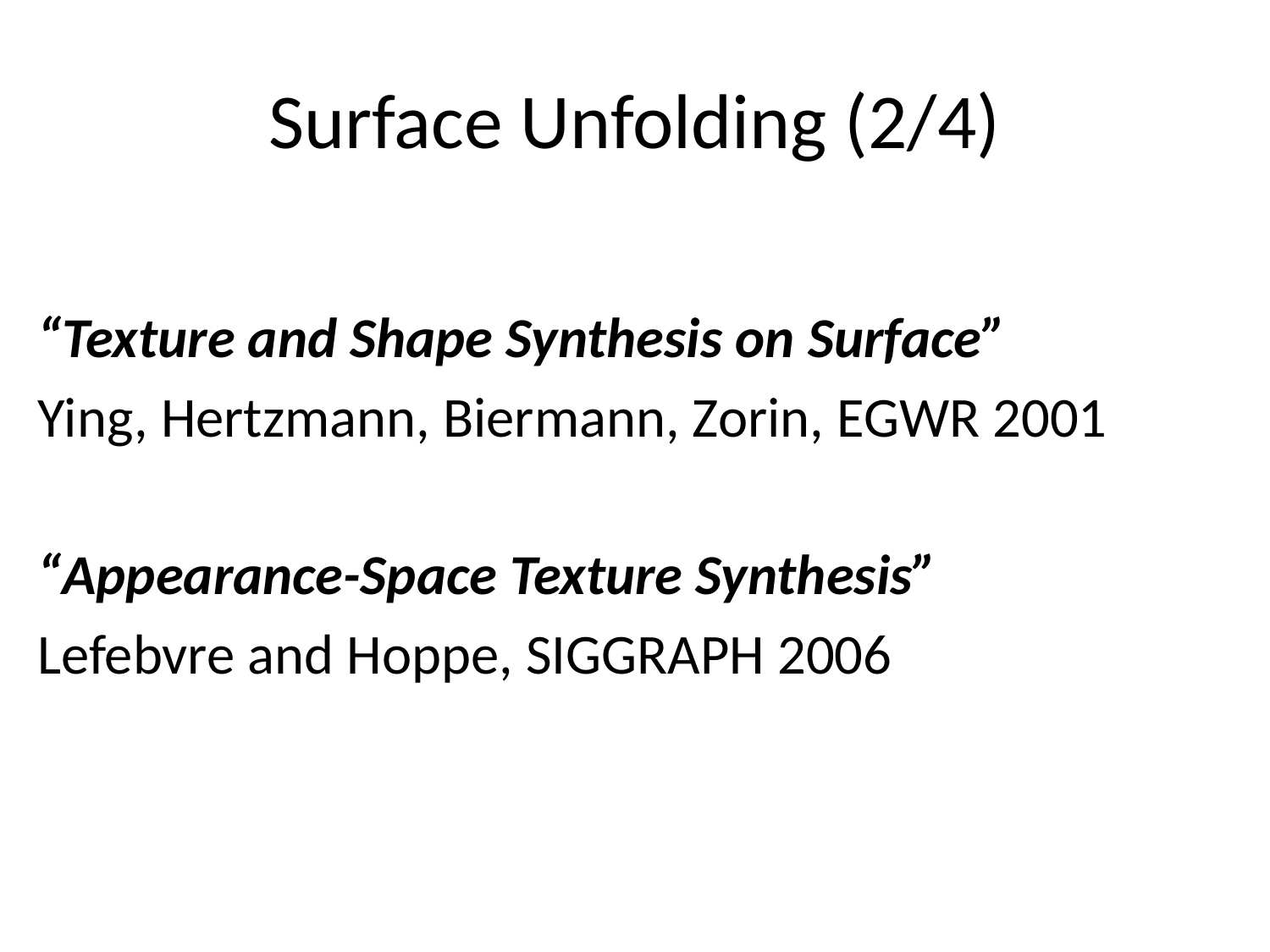

# Surface Unfolding (2/4)
“Texture and Shape Synthesis on Surface”
Ying, Hertzmann, Biermann, Zorin, EGWR 2001

“Appearance-Space Texture Synthesis”
Lefebvre and Hoppe, SIGGRAPH 2006